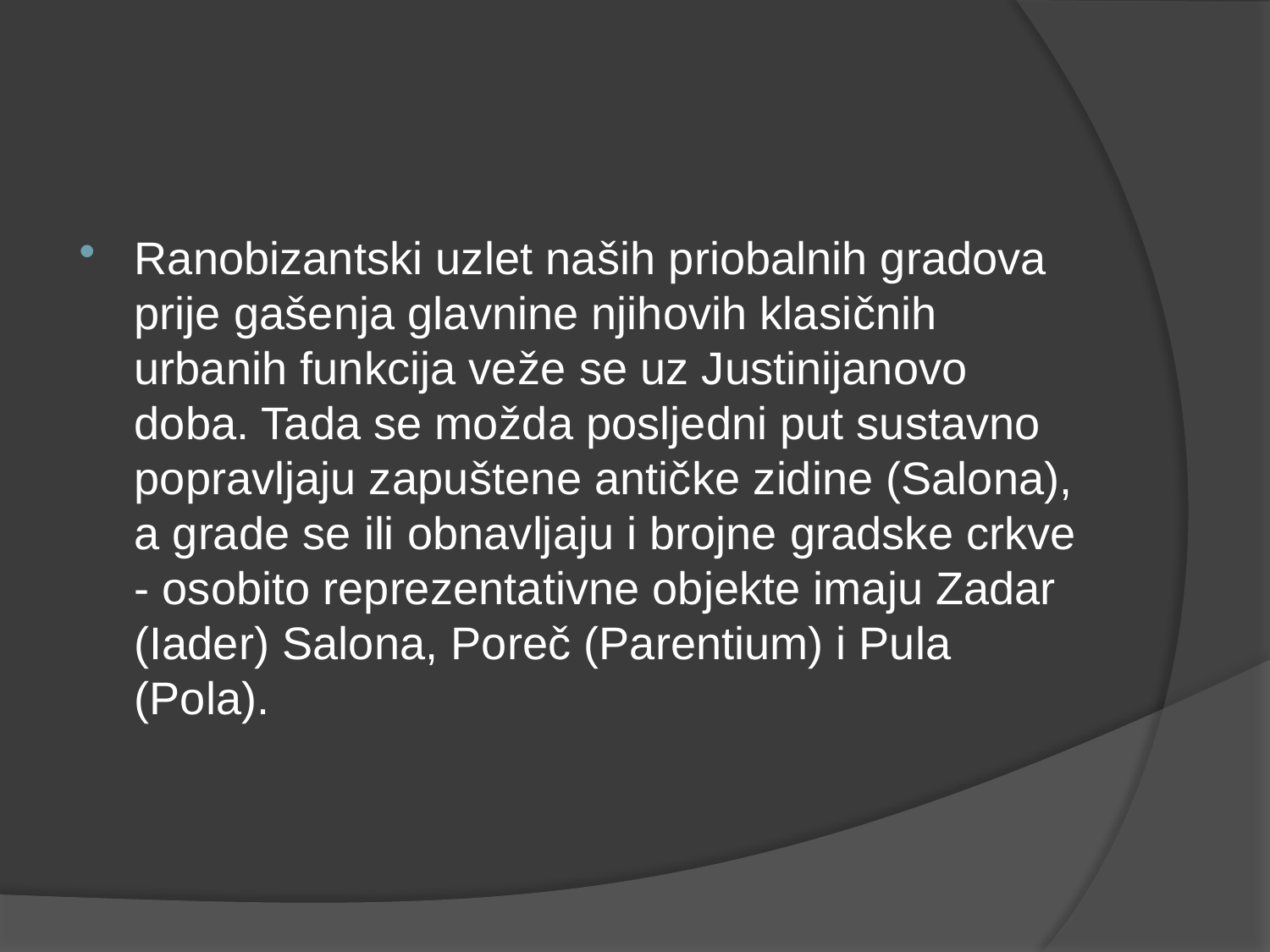

#
Ranobizantski uzlet naših priobalnih gradova prije gašenja glavnine njihovih klasičnih urbanih funkcija veže se uz Justinijanovo doba. Tada se možda posljedni put sustavno popravljaju zapuštene antičke zidine (Salona), a grade se ili obnavljaju i brojne gradske crkve - osobito reprezentativne objekte imaju Zadar (Iader) Salona, Poreč (Parentium) i Pula (Pola).